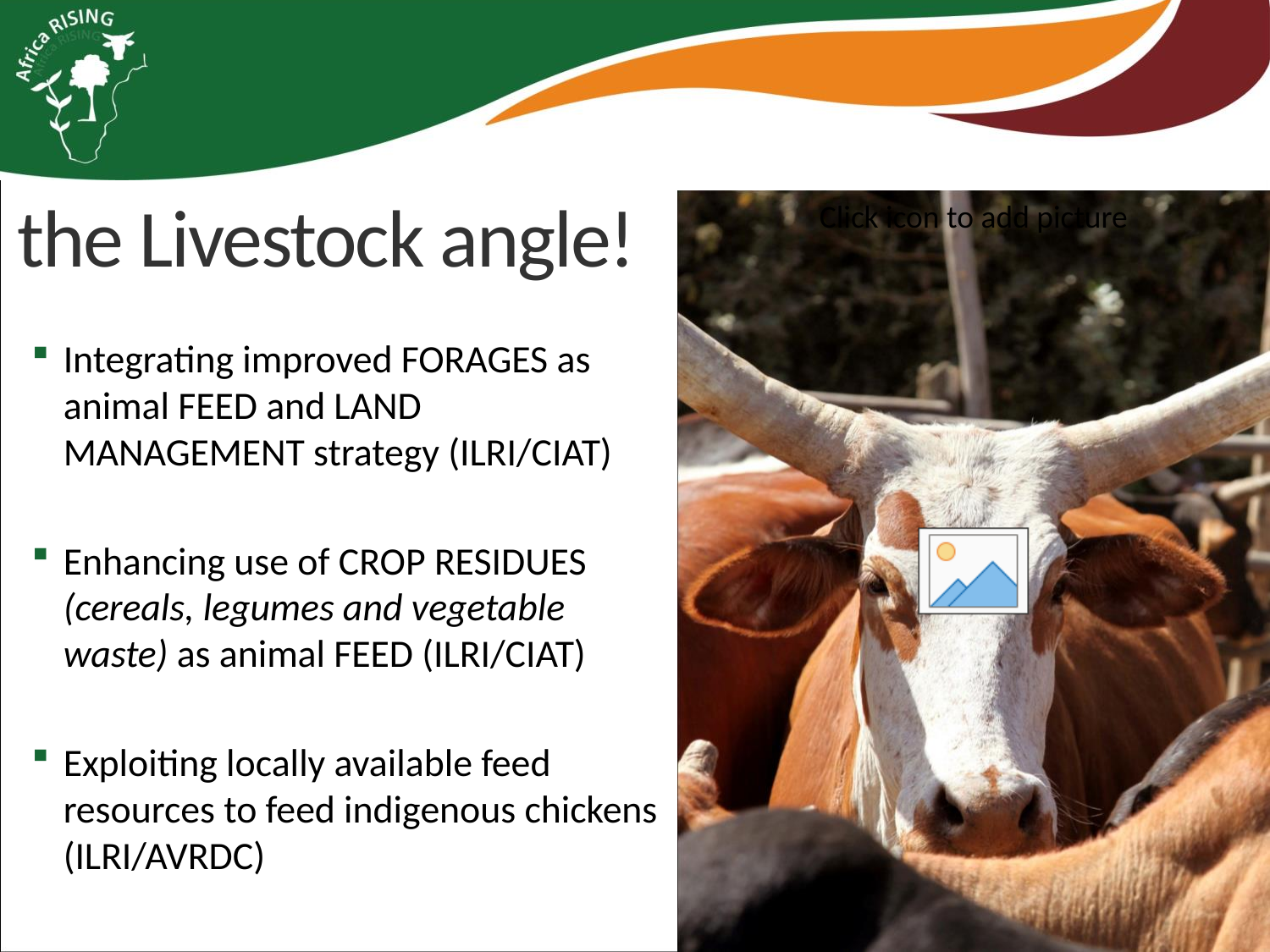

# the Livestock angle!

Integrating improved FORAGES as animal FEED and LAND MANAGEMENT strategy (ILRI/CIAT)

Enhancing use of CROP RESIDUES (cereals, legumes and vegetable waste) as animal FEED (ILRI/CIAT)

Exploiting locally available feed resources to feed indigenous chickens (ILRI/AVRDC)